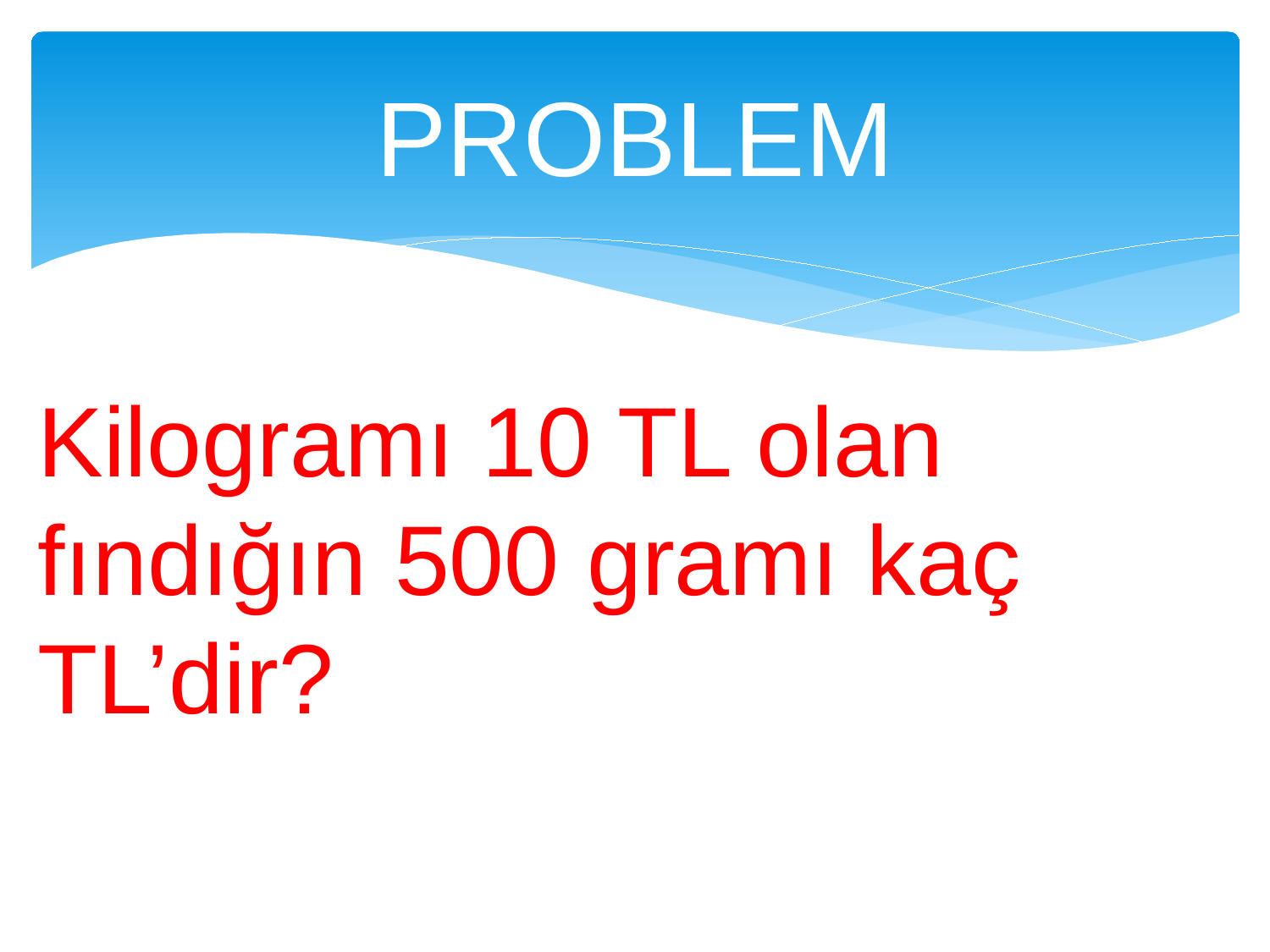

# PROBLEM
Kilogramı 10 TL olan fındığın 500 gramı kaç TL’dir?